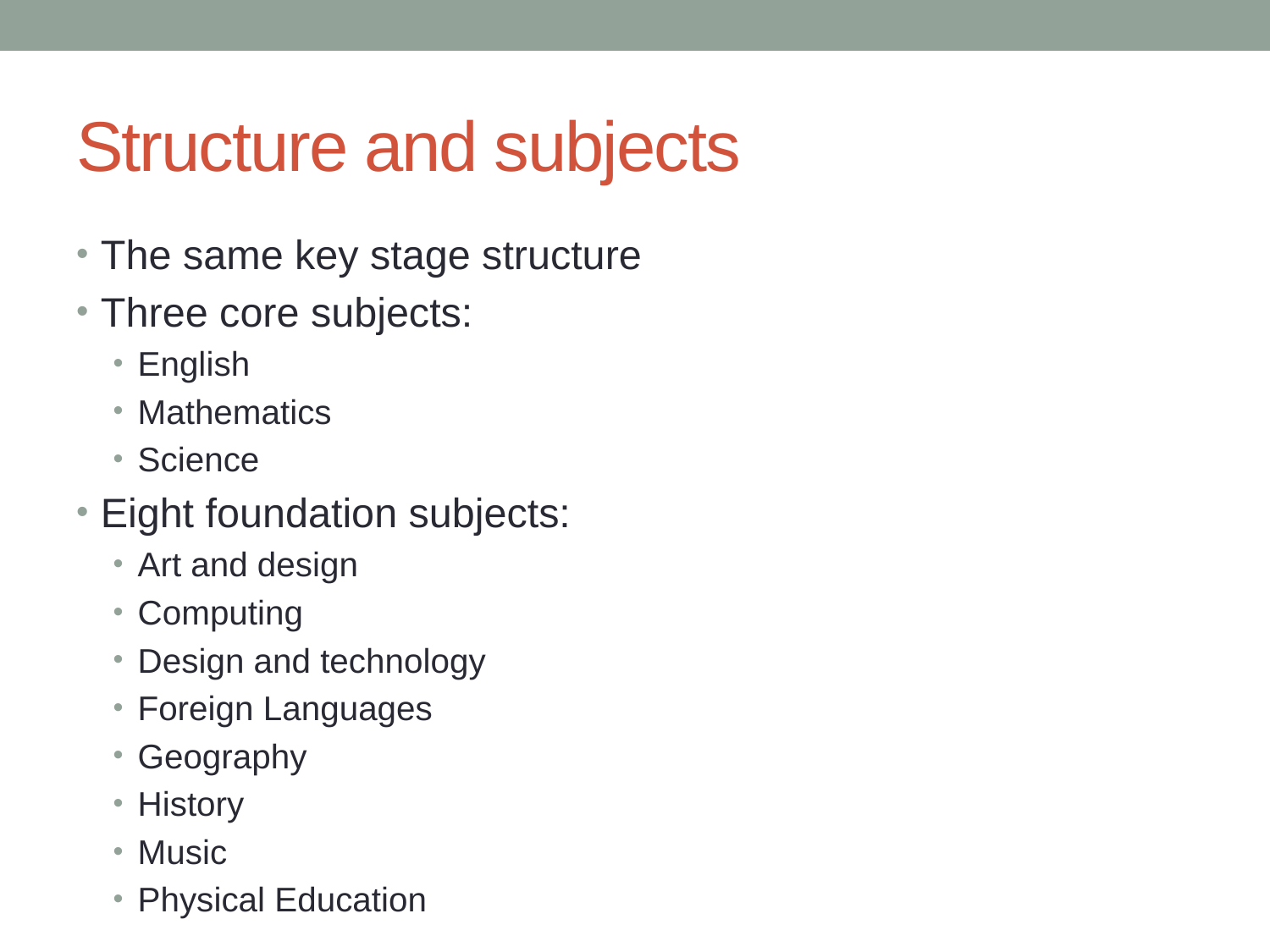

# Structure and subjects
The same key stage structure
Three core subjects:
English
Mathematics
Science
Eight foundation subjects:
Art and design
Computing
Design and technology
Foreign Languages
Geography
History
Music
Physical Education